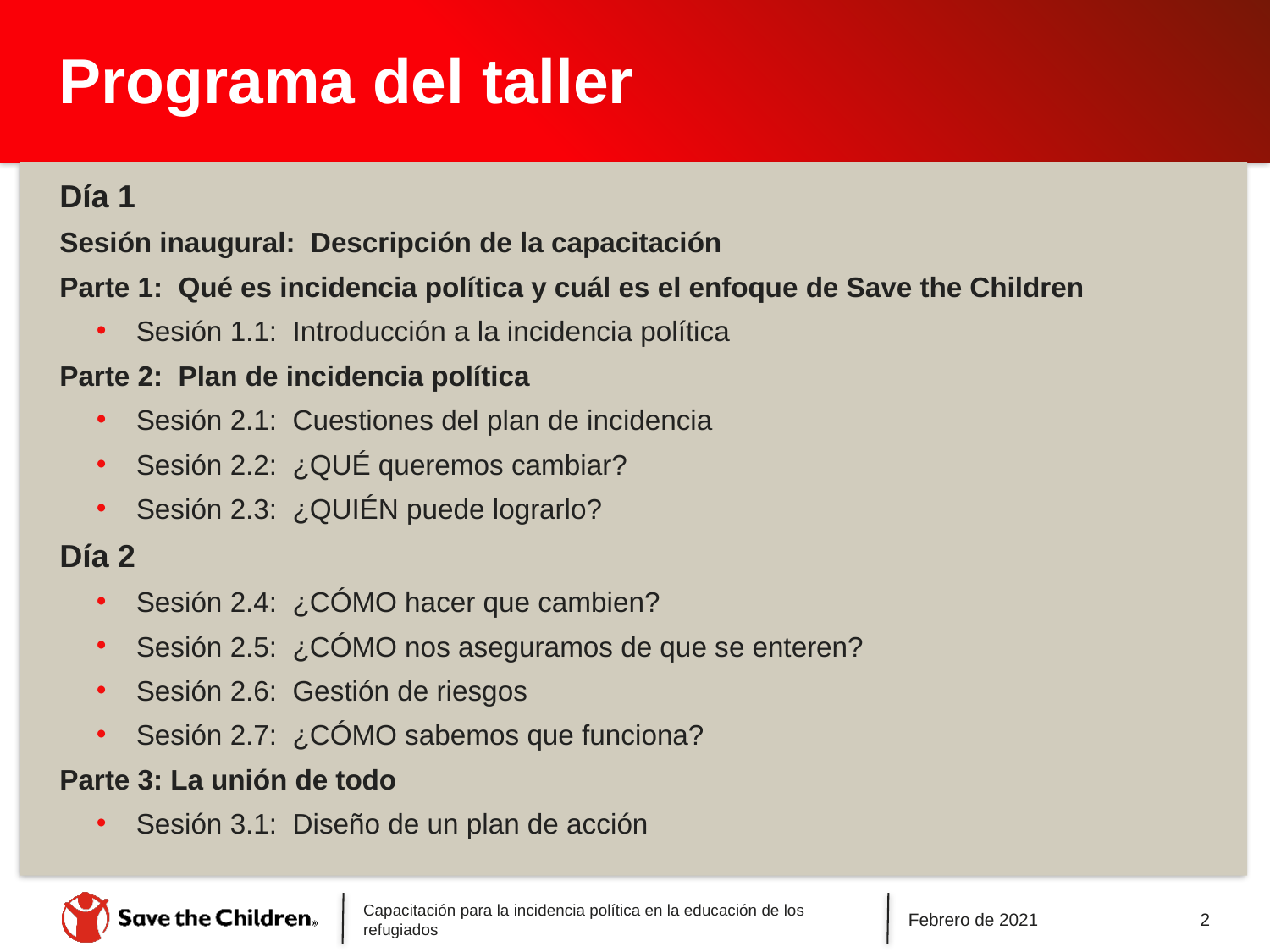

# Programa del taller
Día 1
Sesión inaugural:  Descripción de la capacitación
Parte 1:  Qué es incidencia política y cuál es el enfoque de Save the Children
Sesión 1.1:  Introducción a la incidencia política
Parte 2:  Plan de incidencia política
Sesión 2.1:  Cuestiones del plan de incidencia
Sesión 2.2:  ¿QUÉ queremos cambiar?
Sesión 2.3:  ¿QUIÉN puede lograrlo?
Día 2
Sesión 2.4:  ¿CÓMO hacer que cambien?
Sesión 2.5:  ¿CÓMO nos aseguramos de que se enteren?
Sesión 2.6:  Gestión de riesgos
Sesión 2.7:  ¿CÓMO sabemos que funciona?
Parte 3: La unión de todo
Sesión 3.1:  Diseño de un plan de acción

Capacitación para la incidencia política en la educación de los refugiados
Febrero de 2021
2